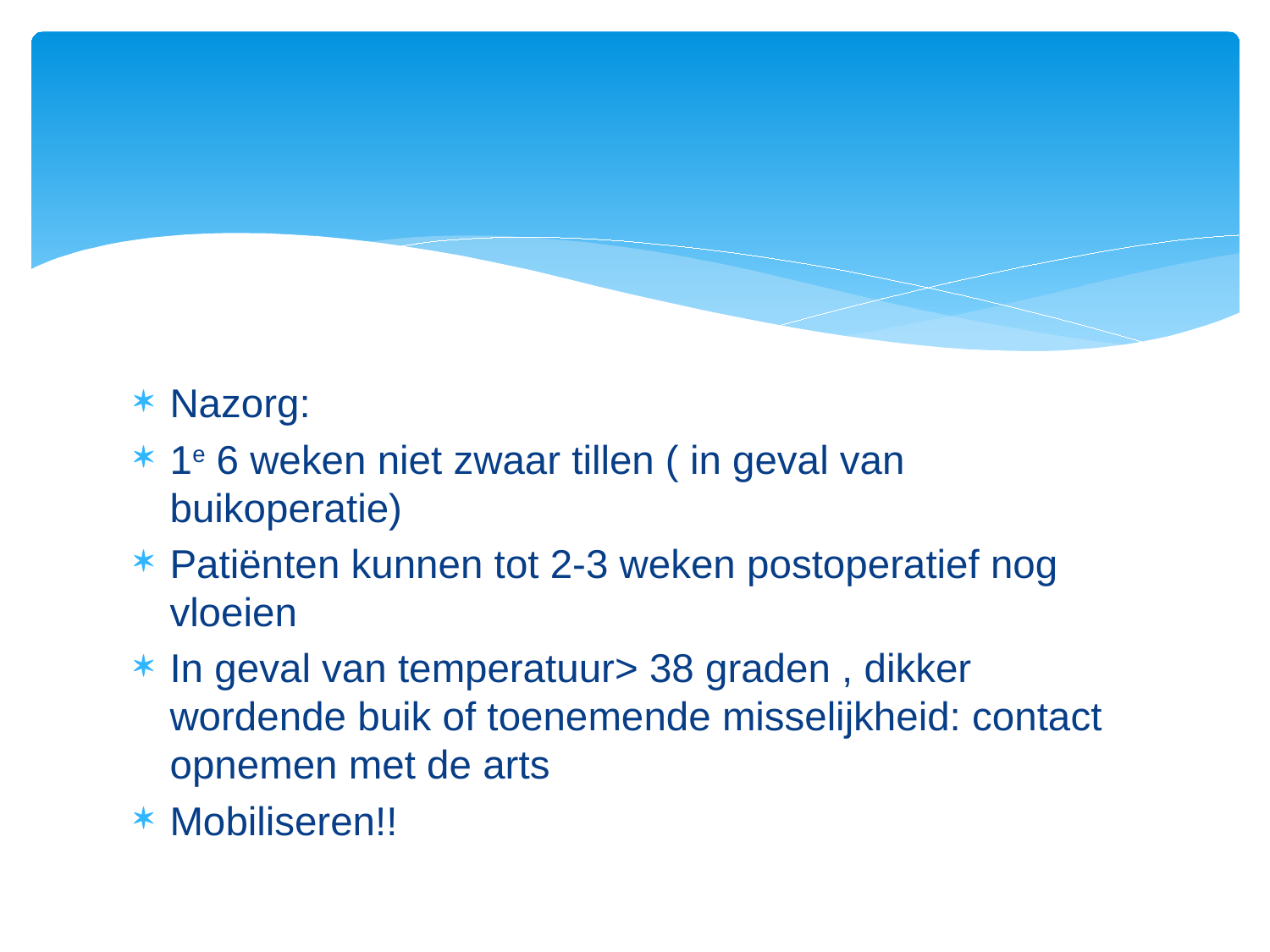

#
Nazorg:
1e 6 weken niet zwaar tillen ( in geval van buikoperatie)
Patiënten kunnen tot 2-3 weken postoperatief nog vloeien
In geval van temperatuur> 38 graden , dikker wordende buik of toenemende misselijkheid: contact opnemen met de arts
Mobiliseren!!